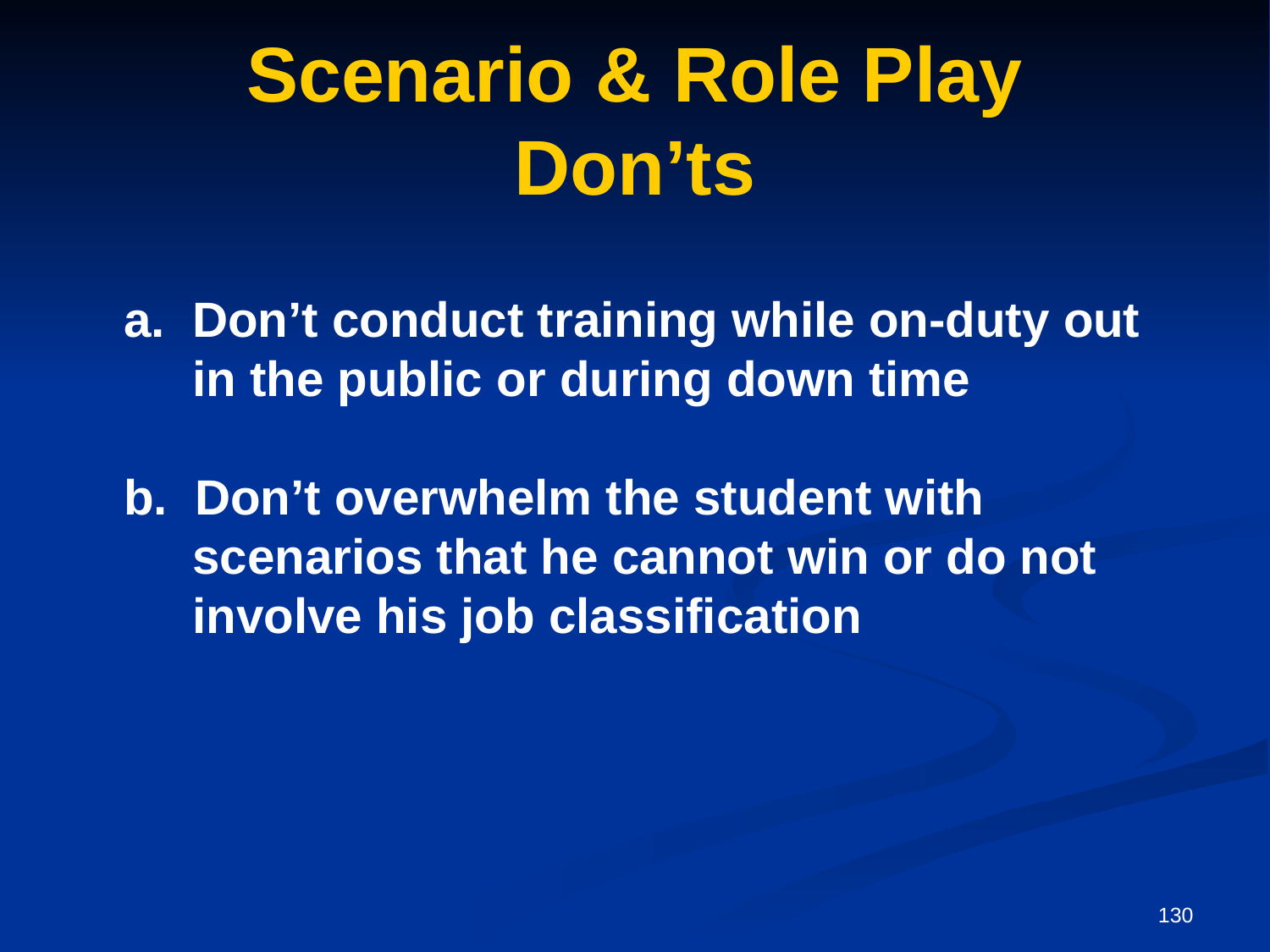

# Scenario & Role Play Don’ts

	a.  Don’t conduct training while on-duty out
	     in the public or during down time

	b.  Don’t overwhelm the student with
	     scenarios that he cannot win or do not
	     involve his job classification

130